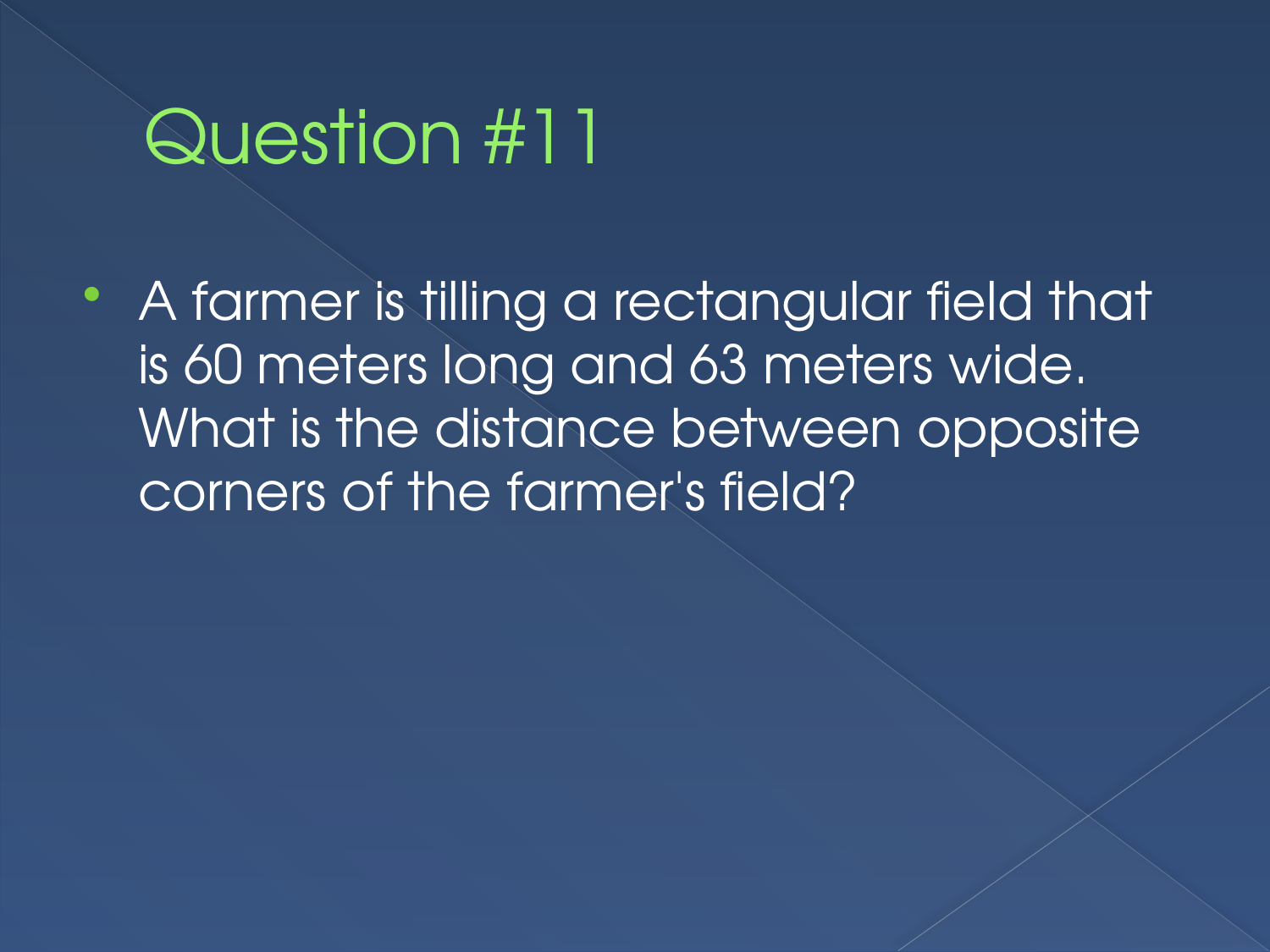

# Question #11
A farmer is tilling a rectangular field that is 60 meters long and 63 meters wide. What is the distance between opposite corners of the farmer's field?